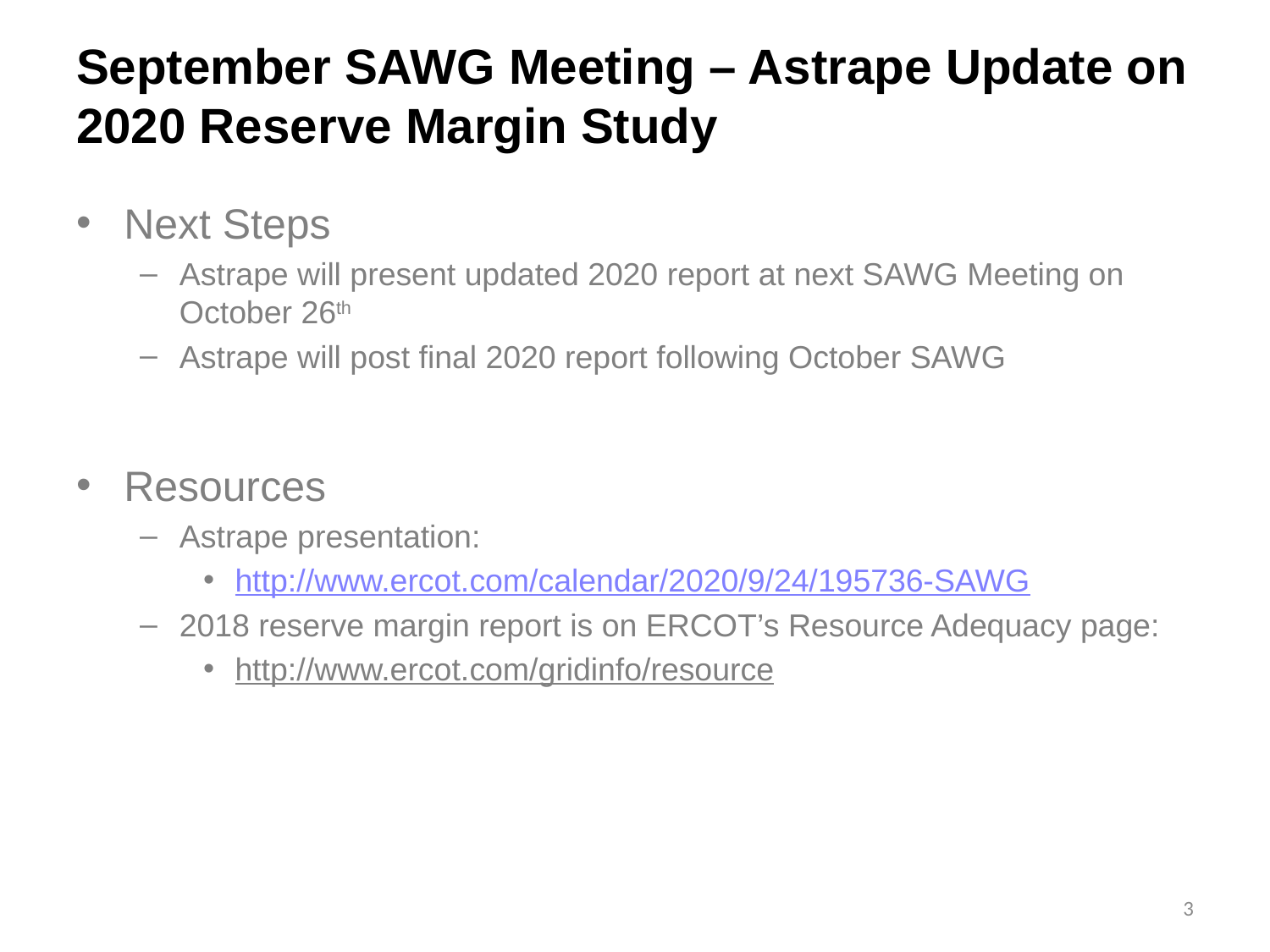

# September SAWG Meeting – Astrape Update on 2020 Reserve Margin Study
Next Steps
Astrape will present updated 2020 report at next SAWG Meeting on October 26th
Astrape will post final 2020 report following October SAWG

Resources
Astrape presentation:
http://www.ercot.com/calendar/2020/9/24/195736-SAWG
2018 reserve margin report is on ERCOT’s Resource Adequacy page:
http://www.ercot.com/gridinfo/resource
3